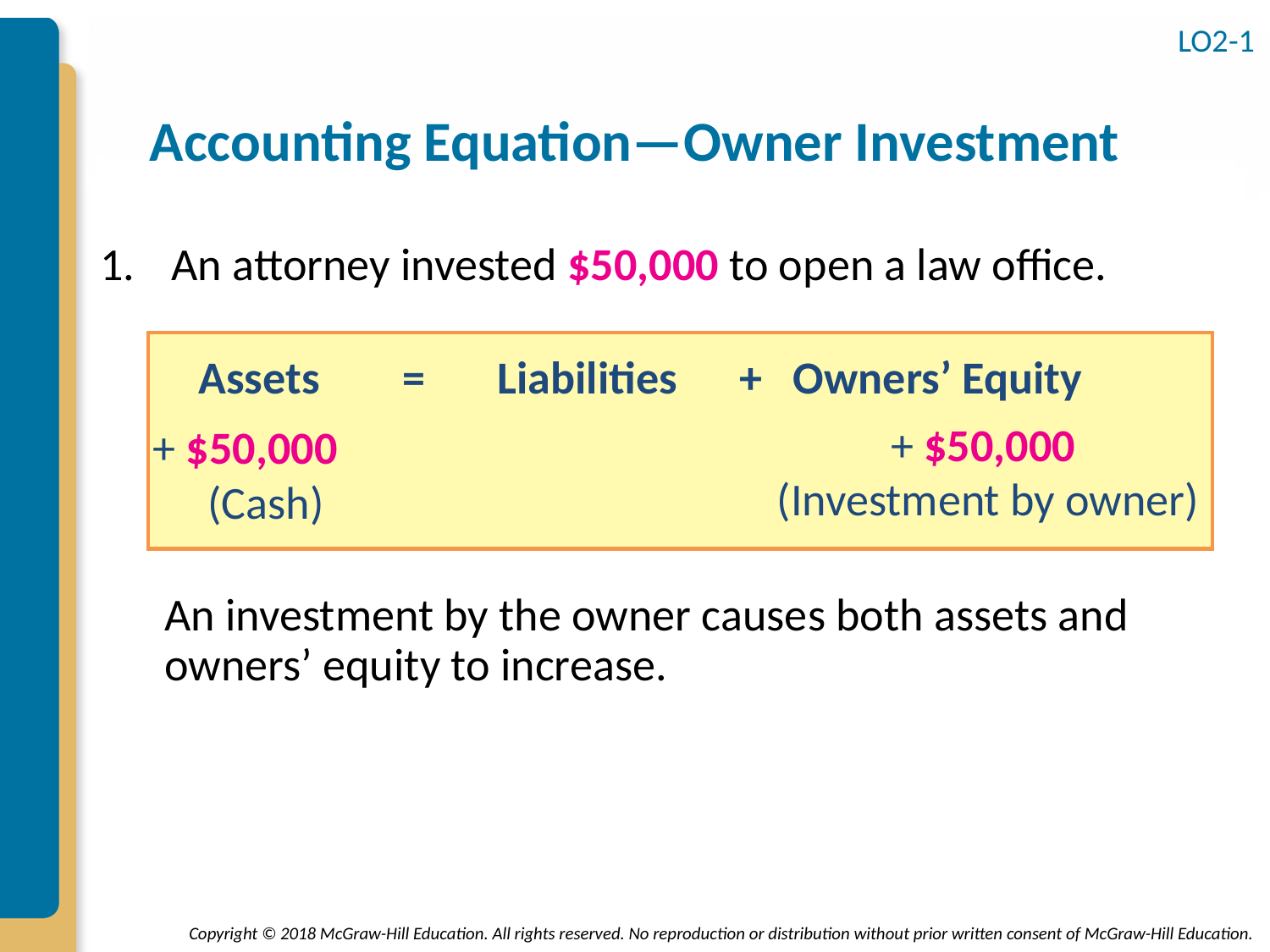

LO2-1
# Accounting Equation—Owner Investment

An attorney invested $50,000 to open a law office.

An investment by the owner causes both assets and owners’ equity to increase.

      Assets        =       Liabilities      +   Owners’ Equity
+ $50,000
   (Cash)
+ $50,000
(Investment by owner)